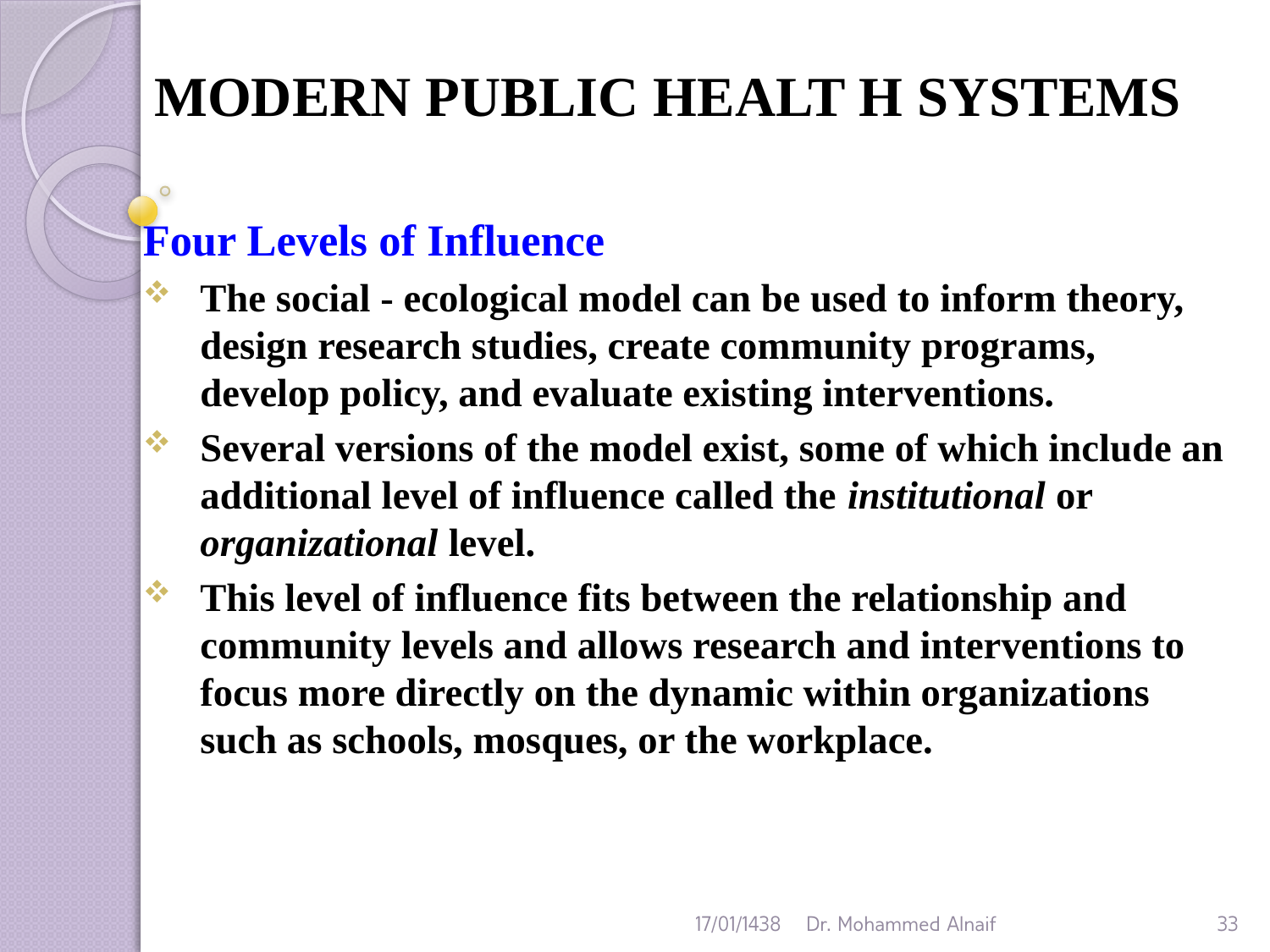

# MODERN PUBLIC HEALT H SYSTEMS
Four Levels of Influence
The social - ecological model can be used to inform theory, design research studies, create community programs, develop policy, and evaluate existing interventions.
Several versions of the model exist, some of which include an additional level of influence called the institutional or organizational level.
This level of influence fits between the relationship and community levels and allows research and interventions to focus more directly on the dynamic within organizations such as schools, mosques, or the workplace.
17/01/1438
Dr. Mohammed Alnaif
33